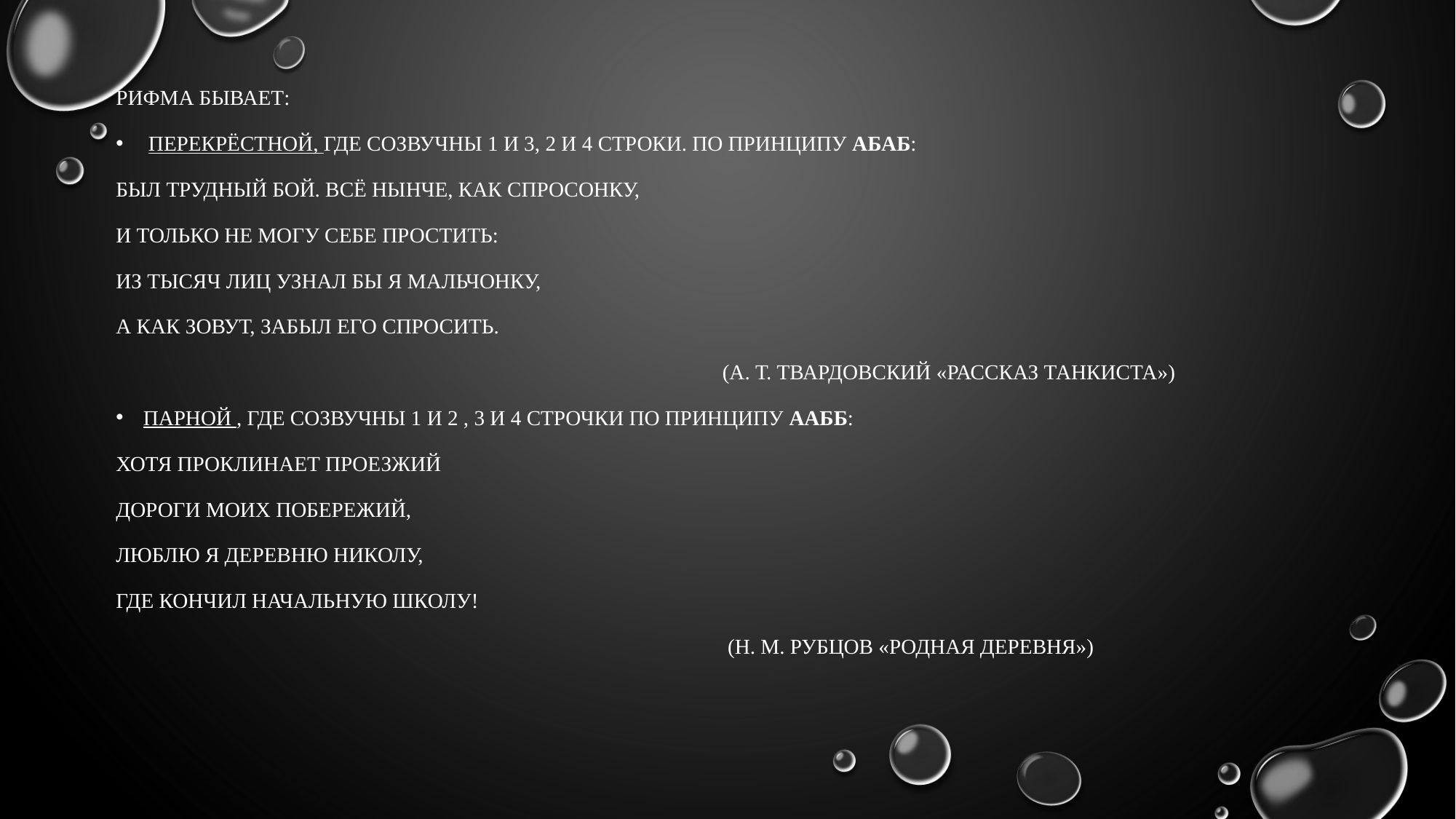

Рифма бывает:
 перекрёстной, где созвучны 1 и 3, 2 и 4 строки. По принципу АБАБ:
Был трудный бой. Всё нынче, как спросонку,
И только не могу себе простить:
Из тысяч лиц узнал бы я мальчонку,
А как зовут, забыл его спросить.
                                                                                                                   (А. Т. Твардовский «Рассказ танкиста»)
парной , где созвучны 1 и 2 , 3 и 4 строчки по принципу ААББ:
Хотя проклинает проезжий
Дороги моих побережий,
Люблю я деревню Николу,
Где кончил начальную школу!
                                                                                                                    (Н. М. Рубцов «Родная деревня»)